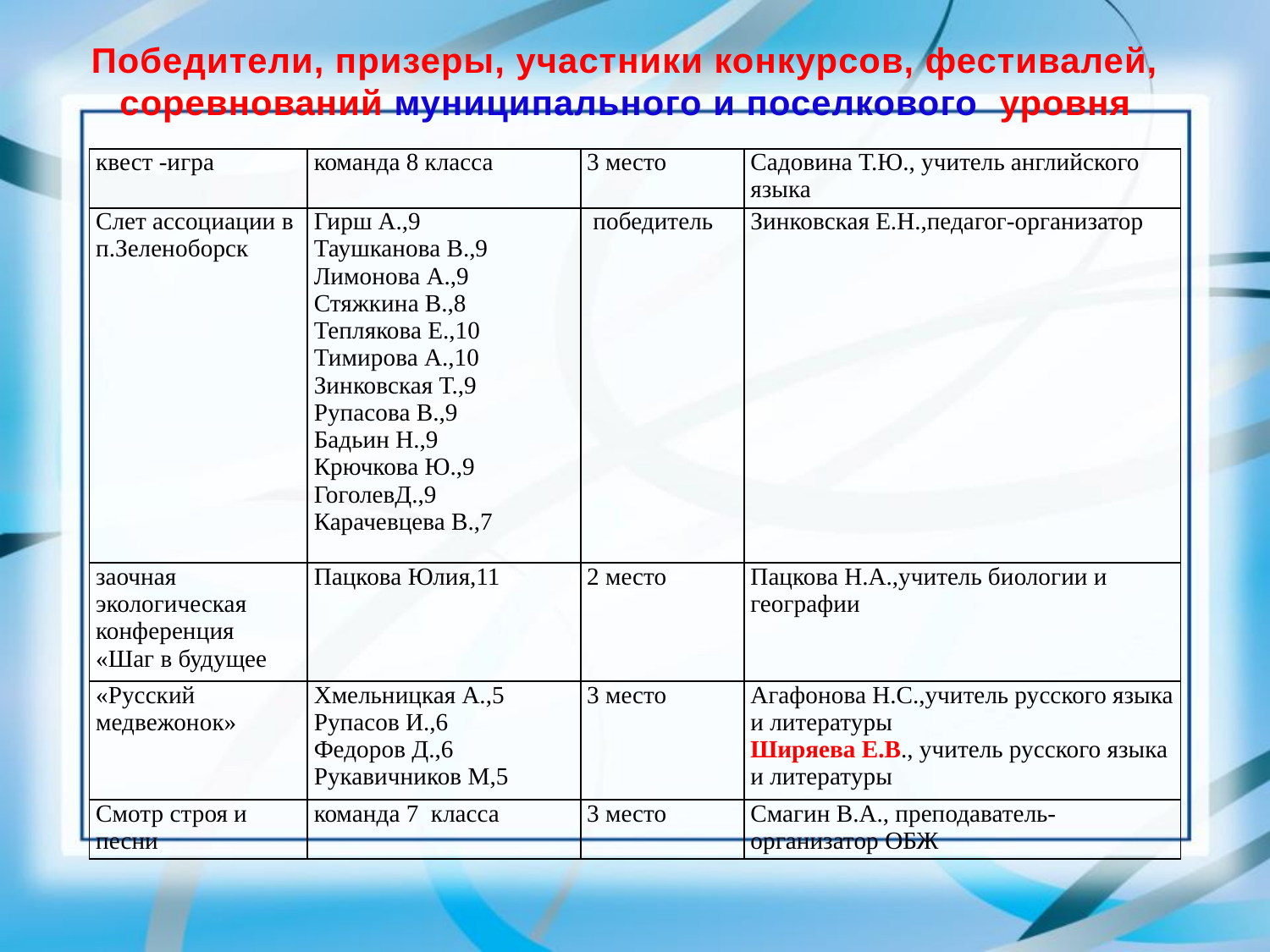

Победители, призеры, участники конкурсов, фестивалей, соревнований муниципального и поселкового  уровня
| квест -игра | команда 8 класса | 3 место | Садовина Т.Ю., учитель английского языка |
| --- | --- | --- | --- |
| Слет ассоциации в п.Зеленоборск | Гирш А.,9 Таушканова В.,9 Лимонова А.,9 Стяжкина В.,8 Теплякова Е.,10 Тимирова А.,10 Зинковская Т.,9 Рупасова В.,9 Бадьин Н.,9 Крючкова Ю.,9 ГоголевД.,9 Карачевцева В.,7 | победитель | Зинковская Е.Н.,педагог-организатор |
| заочная экологическая конференция «Шаг в будущее | Пацкова Юлия,11 | 2 место | Пацкова Н.А.,учитель биологии и географии |
| «Русский медвежонок» | Хмельницкая А.,5 Рупасов И.,6 Федоров Д.,6 Рукавичников М,5 | 3 место | Агафонова Н.С.,учитель русского языка и литературы Ширяева Е.В., учитель русского языка и литературы |
| Смотр строя и песни | команда 7 класса | 3 место | Смагин В.А., преподаватель-организатор ОБЖ |